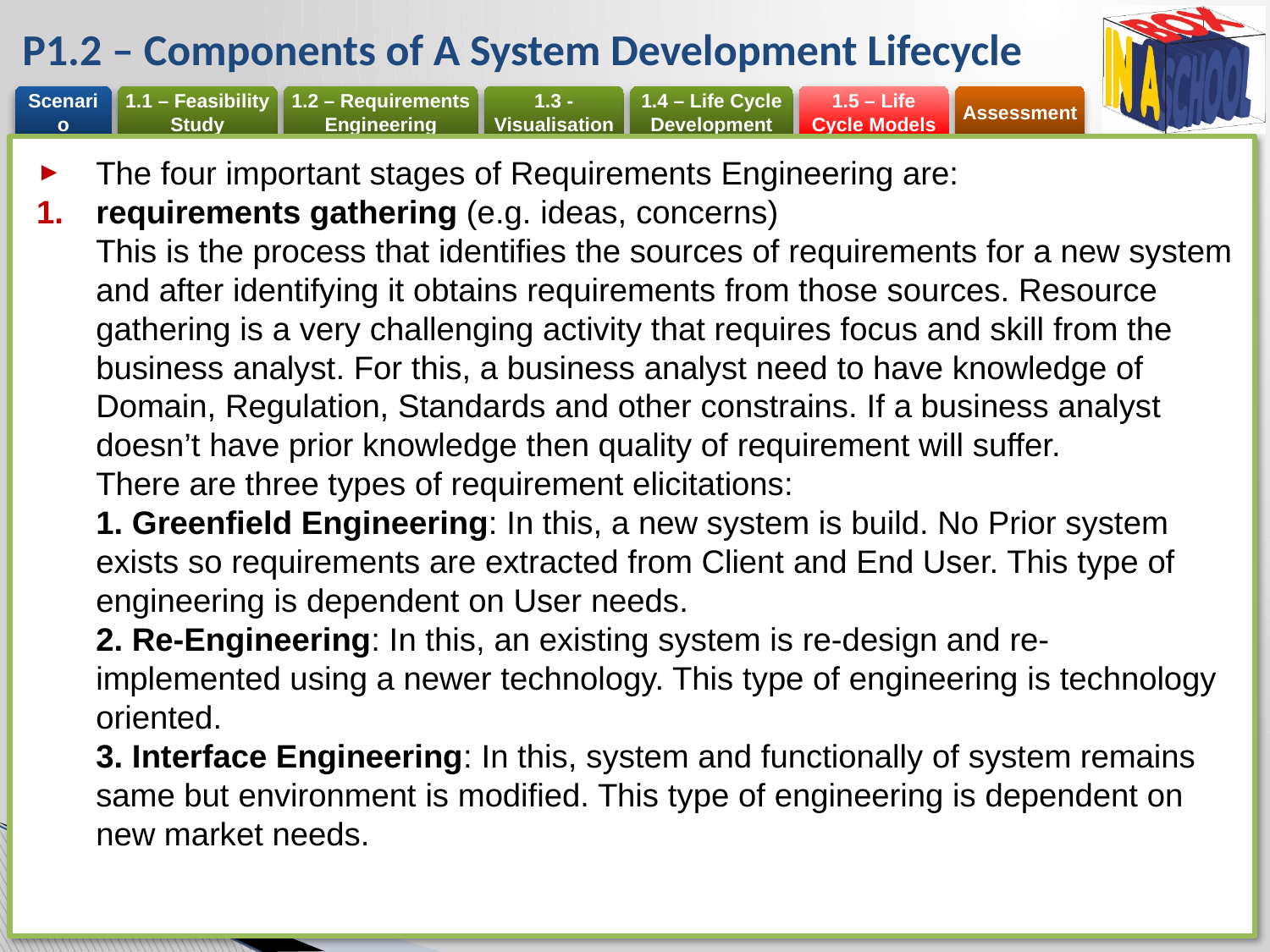

# P1.2 – Components of A System Development Lifecycle
The four important stages of Requirements Engineering are:
requirements gathering (e.g. ideas, concerns)
This is the process that identifies the sources of requirements for a new system and after identifying it obtains requirements from those sources. Resource gathering is a very challenging activity that requires focus and skill from the business analyst. For this, a business analyst need to have knowledge of Domain, Regulation, Standards and other constrains. If a business analyst doesn’t have prior knowledge then quality of requirement will suffer.
There are three types of requirement elicitations:
1. Greenfield Engineering: In this, a new system is build. No Prior system exists so requirements are extracted from Client and End User. This type of engineering is dependent on User needs.
2. Re-Engineering: In this, an existing system is re-design and re-implemented using a newer technology. This type of engineering is technology oriented.
3. Interface Engineering: In this, system and functionally of system remains same but environment is modified. This type of engineering is dependent on new market needs.